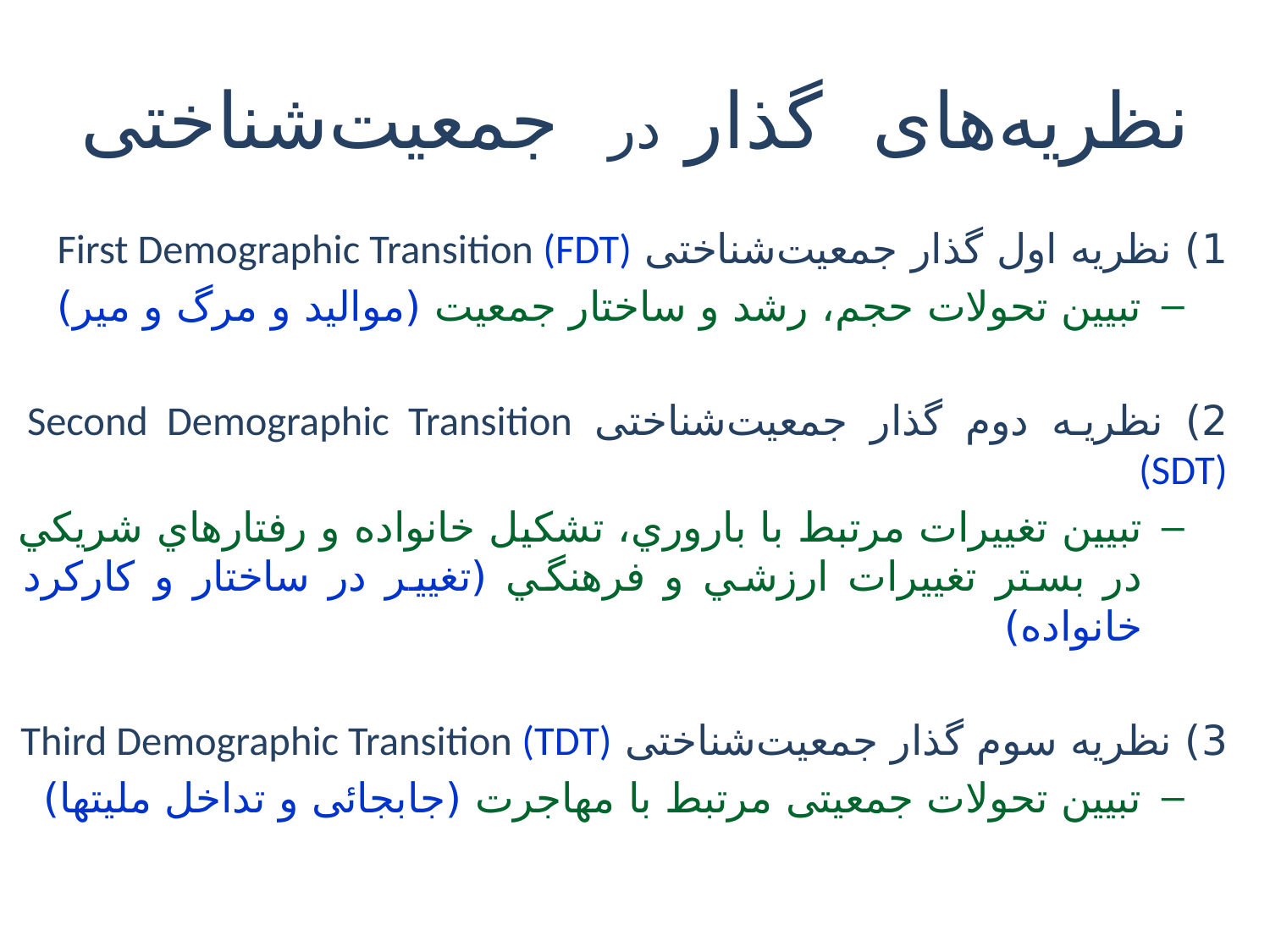

# نظریه‌های  گذار در  جمعيت‌شناختی
1) نظریه اول گذار جمعیت‌شناختی First Demographic Transition (FDT)
تبیین تحولات حجم، رشد و ساختار جمعیت (موالید و مرگ و میر)

2) نظریه دوم گذار جمعیت‌شناختی Second Demographic Transition (SDT)
تبیین تغييرات مرتبط با باروري، تشکيل خانواده و رفتارهاي شريکي در بستر تغييرات ارزشي و فرهنگي (تغییر در ساختار و کارکرد خانواده)

3) نظریه سوم گذار جمعیت‌شناختی Third Demographic Transition (TDT)
تبیین تحولات جمعیتی مرتبط با مهاجرت (جابجائی و تداخل ملیتها)